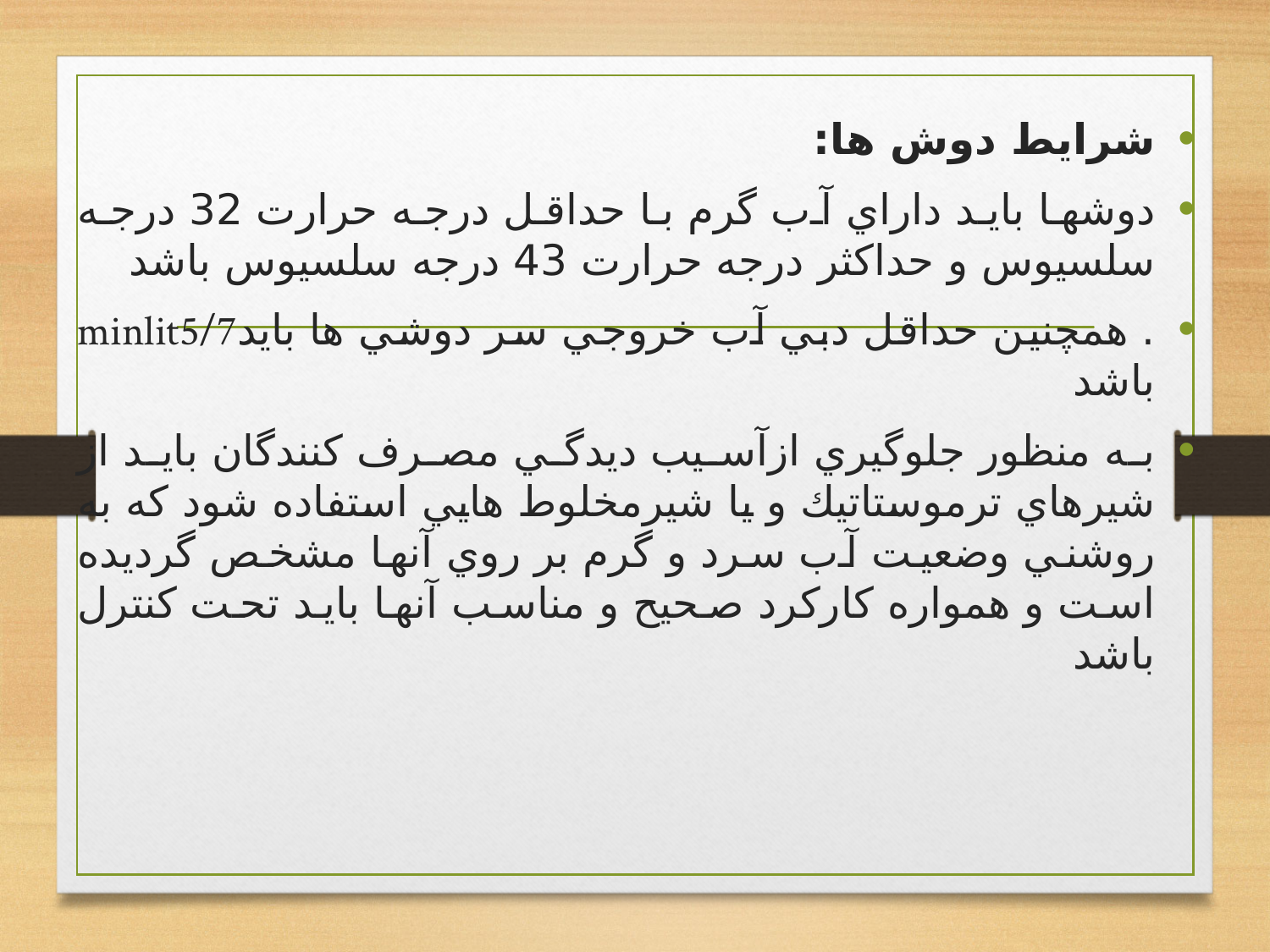

شرايط دوش ها:
دوشها بايد داراي آب گرم با حداقل درجه حرارت 32 درجه سلسيوس و حداكثر درجه حرارت 43 درجه سلسيوس باشد
. همچنين حداقل دبي آب خروجي سر دوشي ها بايدminlit5/7 باشد
به منظور جلوگيري ازآسيب ديدگي مصرف كنندگان بايد از شيرهاي ترموستاتيك و يا شيرمخلوط هايي استفاده شود كه به روشني وضعيت آب سرد و گرم بر روي آنها مشخص گرديده است و همواره كاركرد صحيح و مناسب آنها بايد تحت كنترل باشد